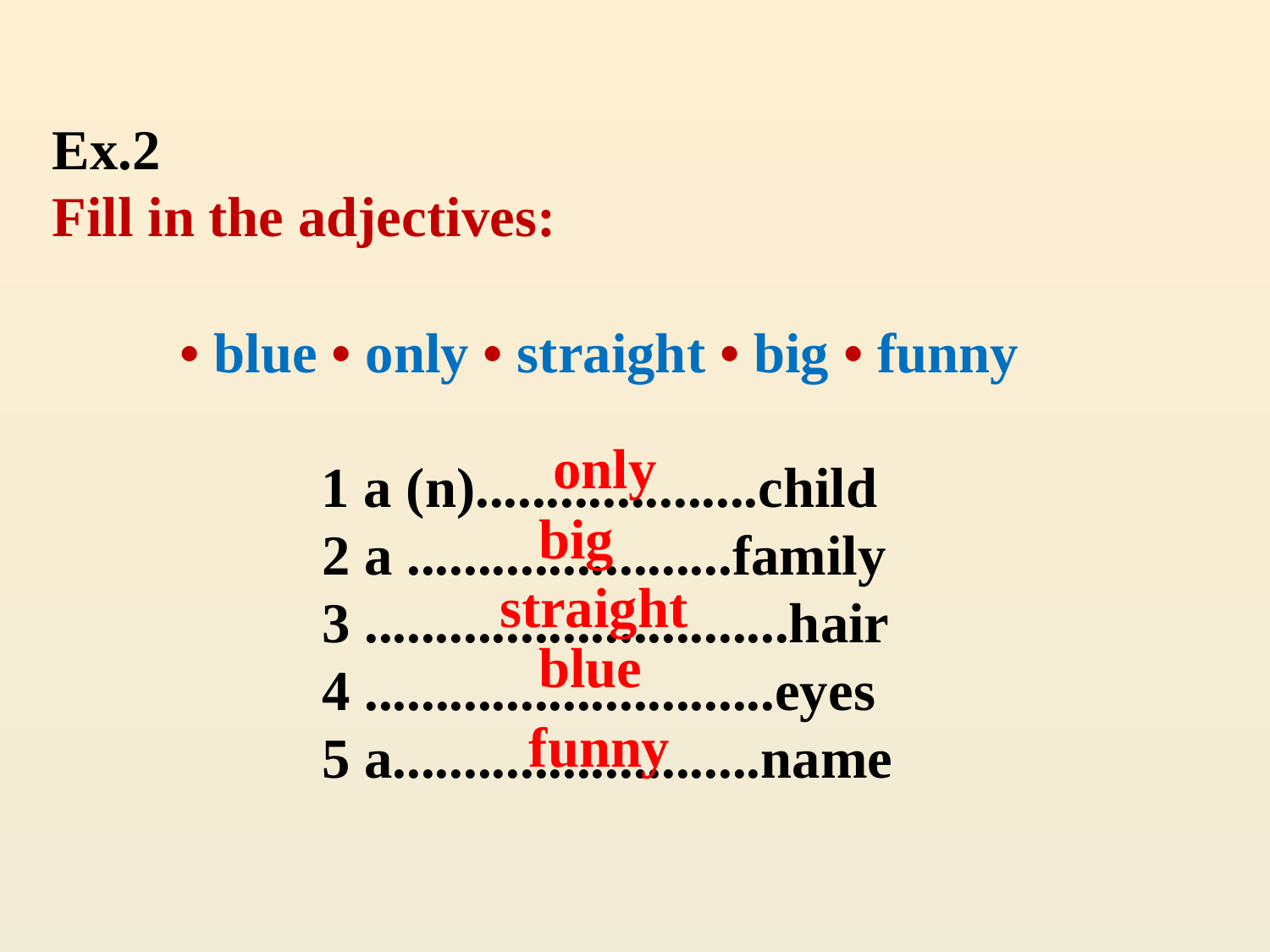

# Ex.2 Fill in the adjectives: • blue • only • straight • big • funny 1 a (n)....................child 2 a .......................family 3 ..............................hair 4 .............................eyes 5 a..........................name
 only
big
straight
blue
funny